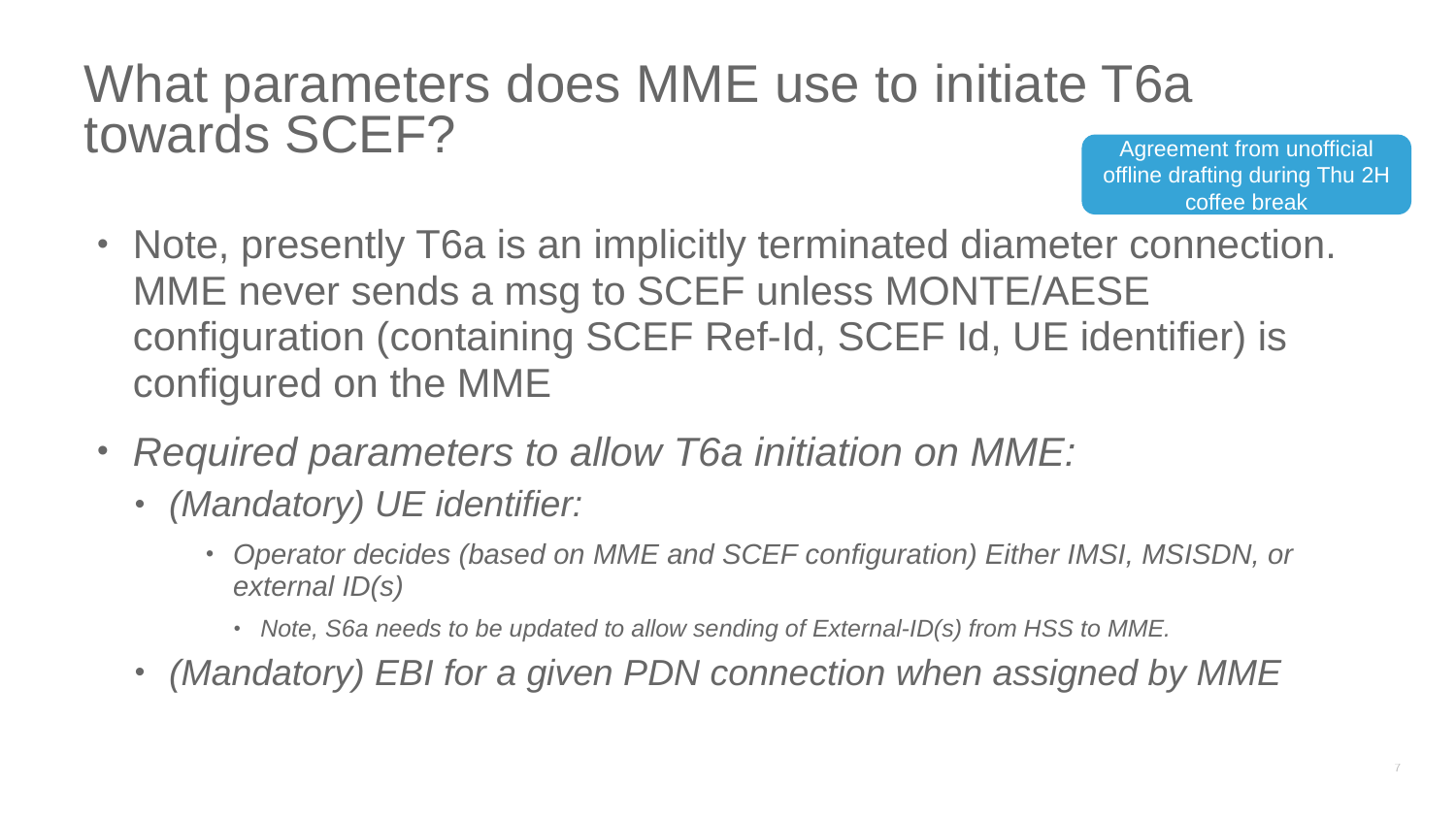

# What parameters does MME use to initiate T6a towards SCEF?
Agreement from unofficial offline drafting during Thu 2H coffee break
Note, presently T6a is an implicitly terminated diameter connection. MME never sends a msg to SCEF unless MONTE/AESE configuration (containing SCEF Ref-Id, SCEF Id, UE identifier) is configured on the MME
Required parameters to allow T6a initiation on MME:
(Mandatory) UE identifier:
Operator decides (based on MME and SCEF configuration) Either IMSI, MSISDN, or external ID(s)
Note, S6a needs to be updated to allow sending of External-ID(s) from HSS to MME.
(Mandatory) EBI for a given PDN connection when assigned by MME